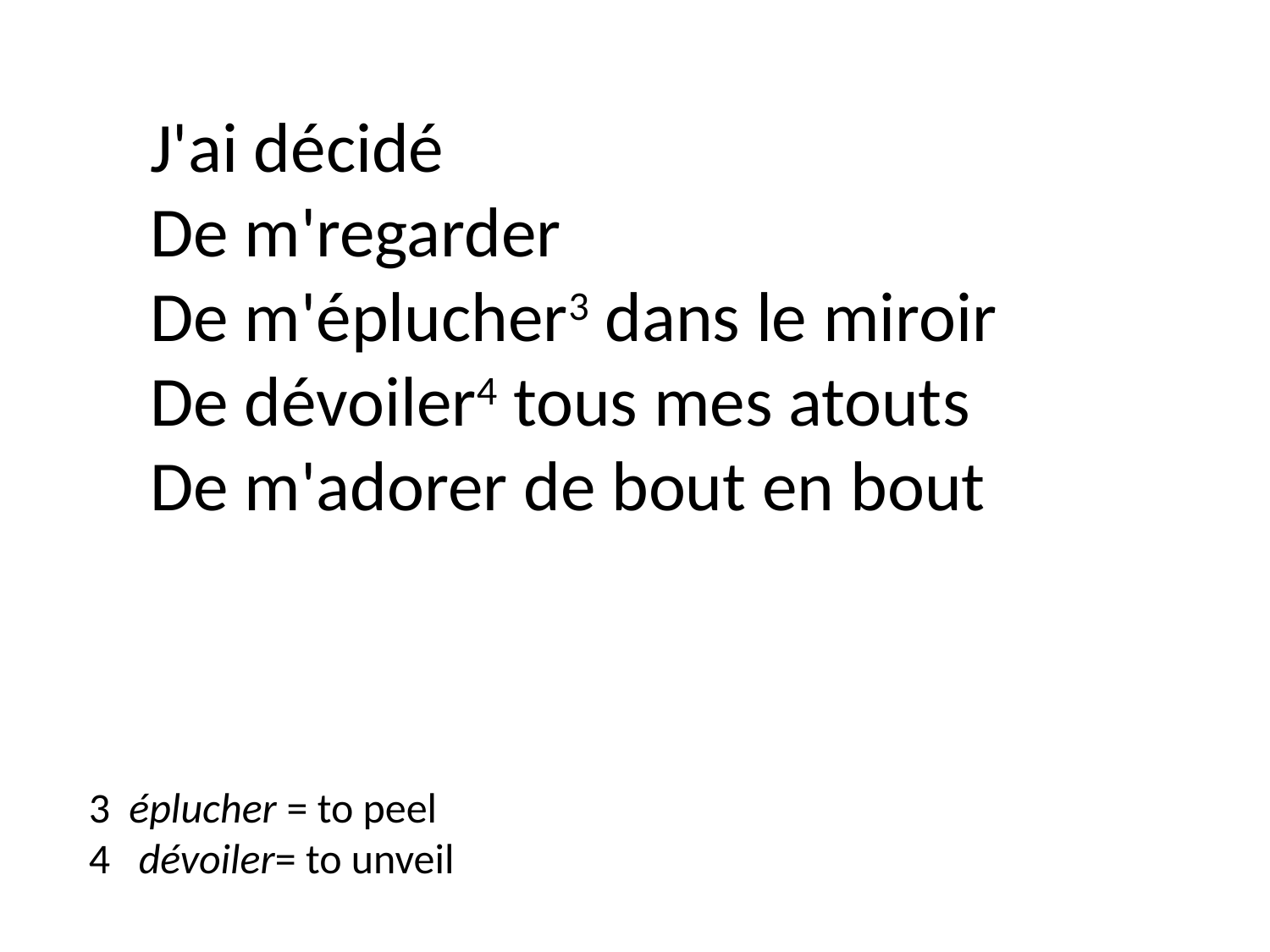

J'ai décidé
De m'regarder
De m'éplucher3 dans le miroir
De dévoiler4 tous mes atouts
De m'adorer de bout en bout
3  éplucher = to peel
4   dévoiler= to unveil